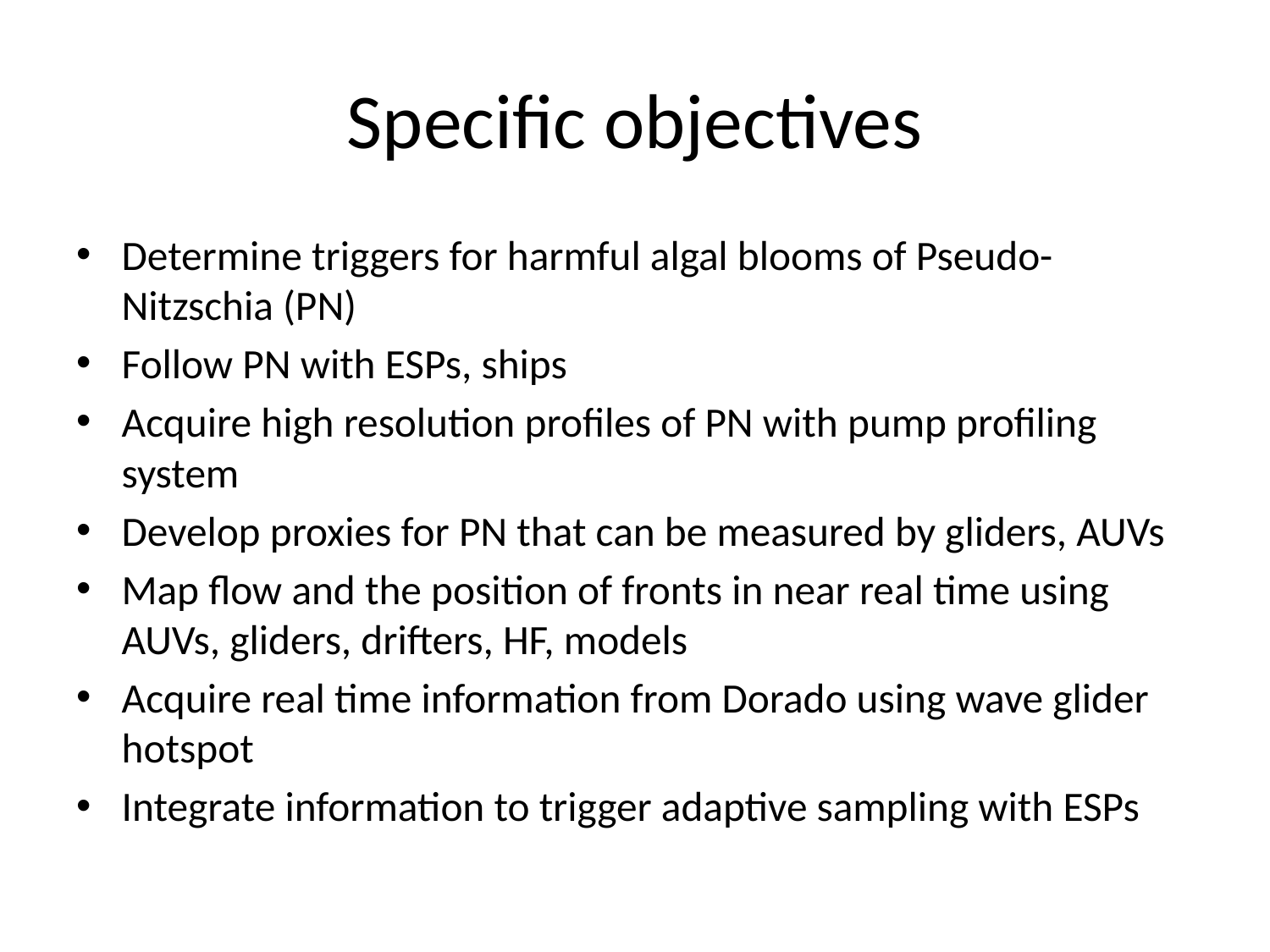

# Specific objectives
Determine triggers for harmful algal blooms of Pseudo-Nitzschia (PN)
Follow PN with ESPs, ships
Acquire high resolution profiles of PN with pump profiling system
Develop proxies for PN that can be measured by gliders, AUVs
Map flow and the position of fronts in near real time using AUVs, gliders, drifters, HF, models
Acquire real time information from Dorado using wave glider hotspot
Integrate information to trigger adaptive sampling with ESPs